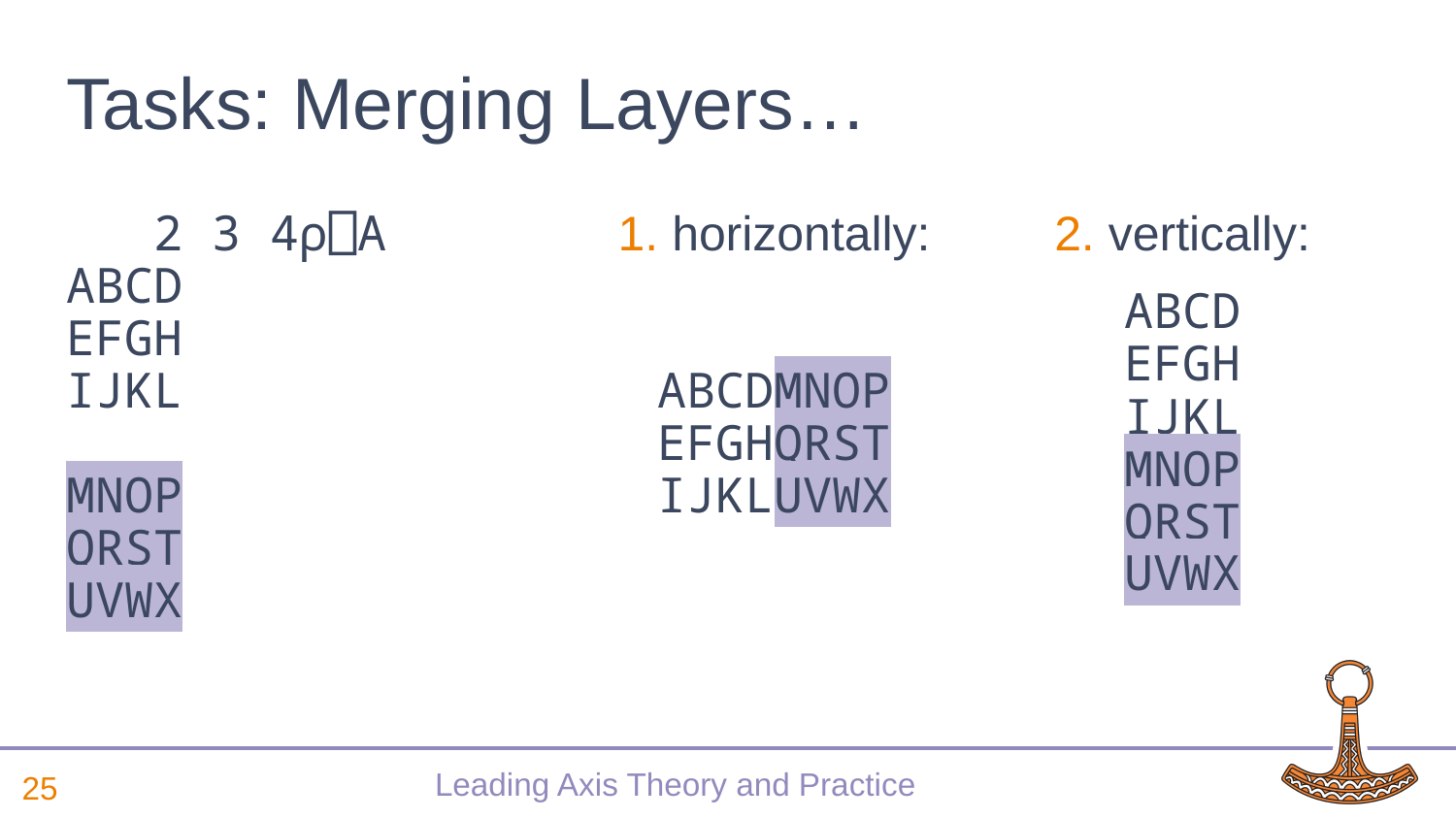

# Tasks: Merging Layers…
   2 3 4⍴⎕A
ABCD
EFGH
IJKL

MNOP
QRST
UVWX

1. horizontally:

ABCDMNOP
EFGHQRST
IJKLUVWX
2. vertically:

ABCD
EFGH
IJKL
MNOP
QRST
UVWX